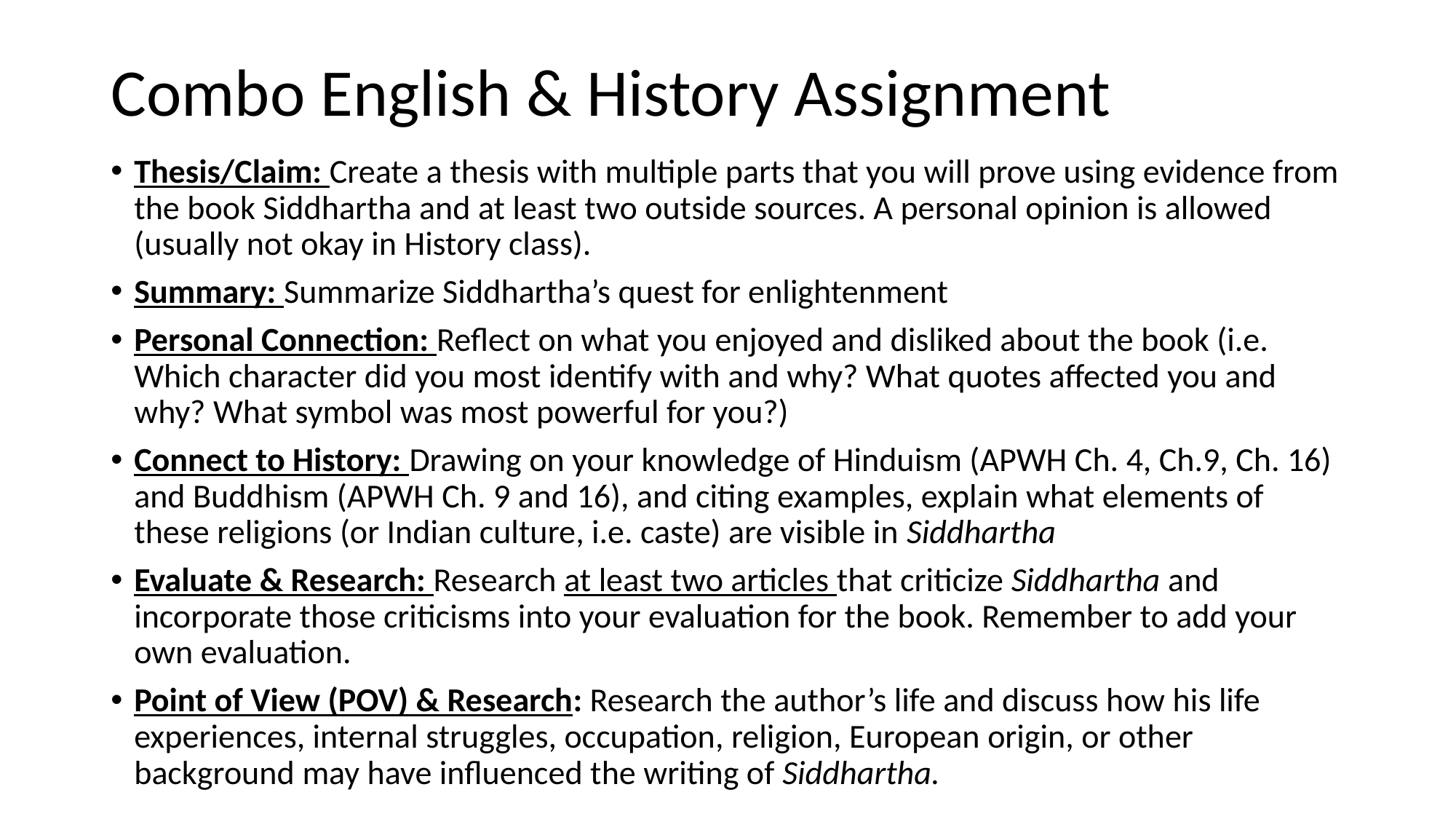

# Combo English & History Assignment
Thesis/Claim: Create a thesis with multiple parts that you will prove using evidence from the book Siddhartha and at least two outside sources. A personal opinion is allowed (usually not okay in History class).
Summary: Summarize Siddhartha’s quest for enlightenment
Personal Connection: Reflect on what you enjoyed and disliked about the book (i.e. Which character did you most identify with and why? What quotes affected you and why? What symbol was most powerful for you?)
Connect to History: Drawing on your knowledge of Hinduism (APWH Ch. 4, Ch.9, Ch. 16) and Buddhism (APWH Ch. 9 and 16), and citing examples, explain what elements of these religions (or Indian culture, i.e. caste) are visible in Siddhartha
Evaluate & Research: Research at least two articles that criticize Siddhartha and incorporate those criticisms into your evaluation for the book. Remember to add your own evaluation.
Point of View (POV) & Research: Research the author’s life and discuss how his life experiences, internal struggles, occupation, religion, European origin, or other background may have influenced the writing of Siddhartha.